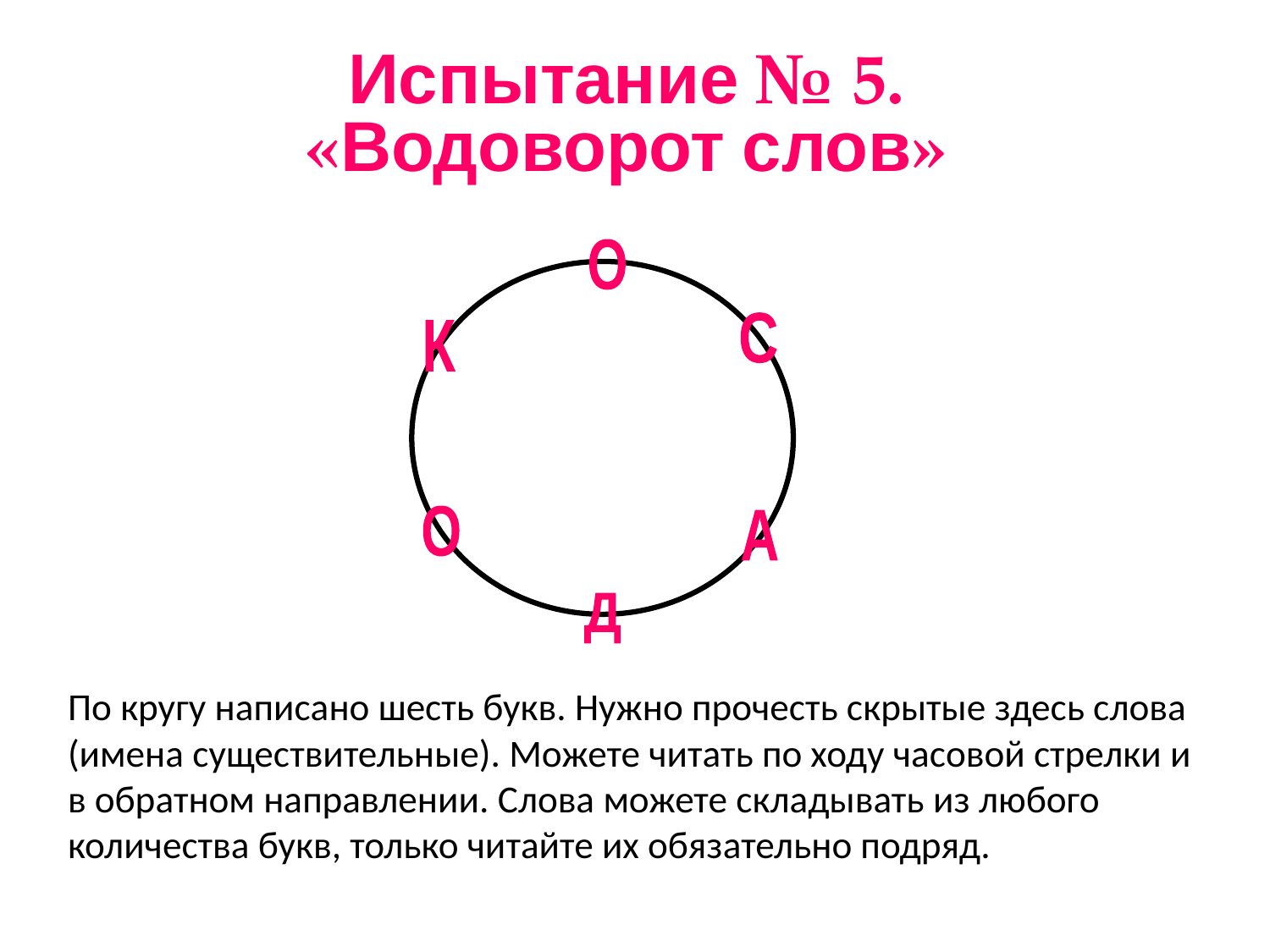

# Испытание № 5. «Водоворот слов»

О

С
К
О
А
Д
По кругу написано шесть букв. Нужно прочесть скрытые здесь слова (имена существительные). Можете читать по ходу часовой стрелки и в обратном направлении. Слова можете складывать из любого количества букв, только читайте их обязательно подряд.